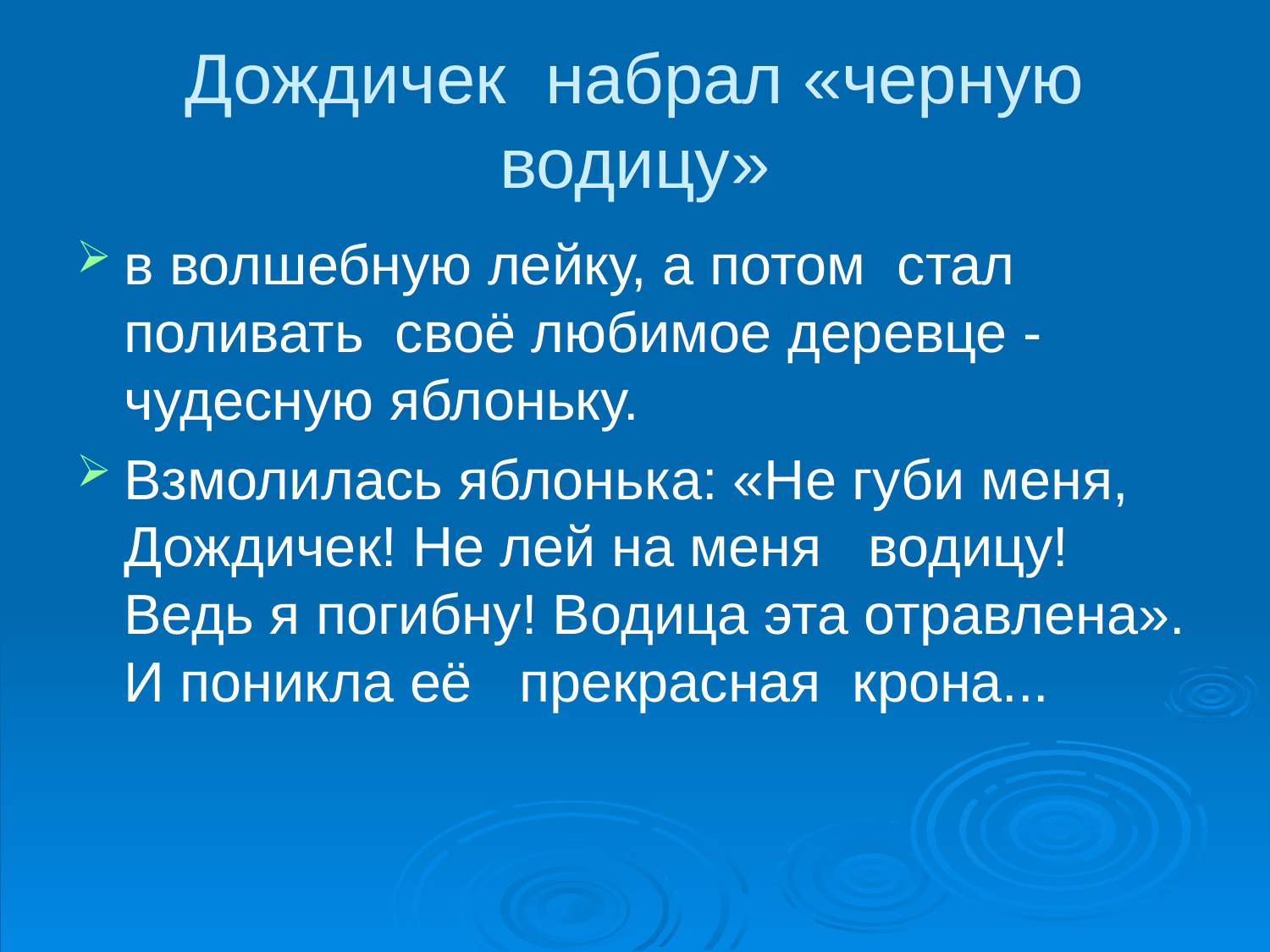

# Дождичек  набрал «черную водицу»
в волшебную лейку, а потом  стал поливать  своё любимое деревце - чудесную яблоньку.
Взмолилась яблонька: «Не губи меня, Дождичек! Не лей на меня   водицу! Ведь я погибну! Водица эта отравлена». И поникла её   прекрасная  крона...